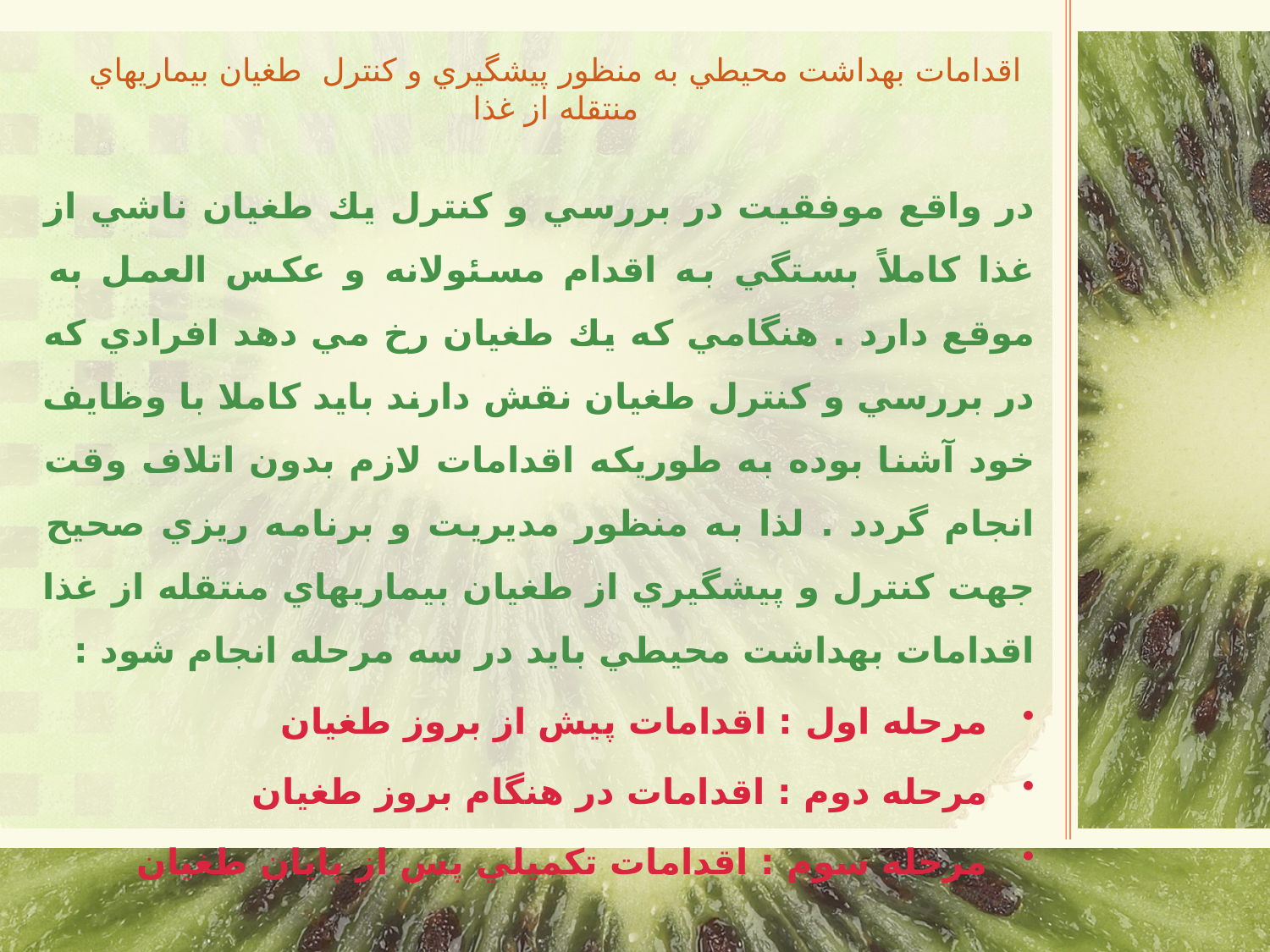

# اقدامات بهداشت محيطي به منظور پيشگيري و كنترل  طغیان بيماريهاي منتقله از غذا
در واقع موفقيت در بررسي و كنترل يك طغيان ناشي از غذا كاملاً بستگي به اقدام مسئولانه و عكس العمل به موقع دارد . هنگامي كه يك طغيان رخ مي دهد افرادي كه در بررسي و كنترل طغيان نقش دارند بايد كاملا با وظايف خود آشنا بوده به طوريكه اقدامات لازم بدون اتلاف وقت انجام گردد . لذا به منظور مديريت و برنامه ريزي صحيح جهت كنترل و پيشگيري از طغيان بيماريهاي منتقله از غذا اقدامات بهداشت محيطي بايد در سه مرحله انجام شود :
مرحله اول : اقدامات پيش از بروز طغیان
مرحله دوم : اقدامات در هنگام بروز طغیان
مرحله سوم : اقدامات تكميلي پس از پايان طغیان